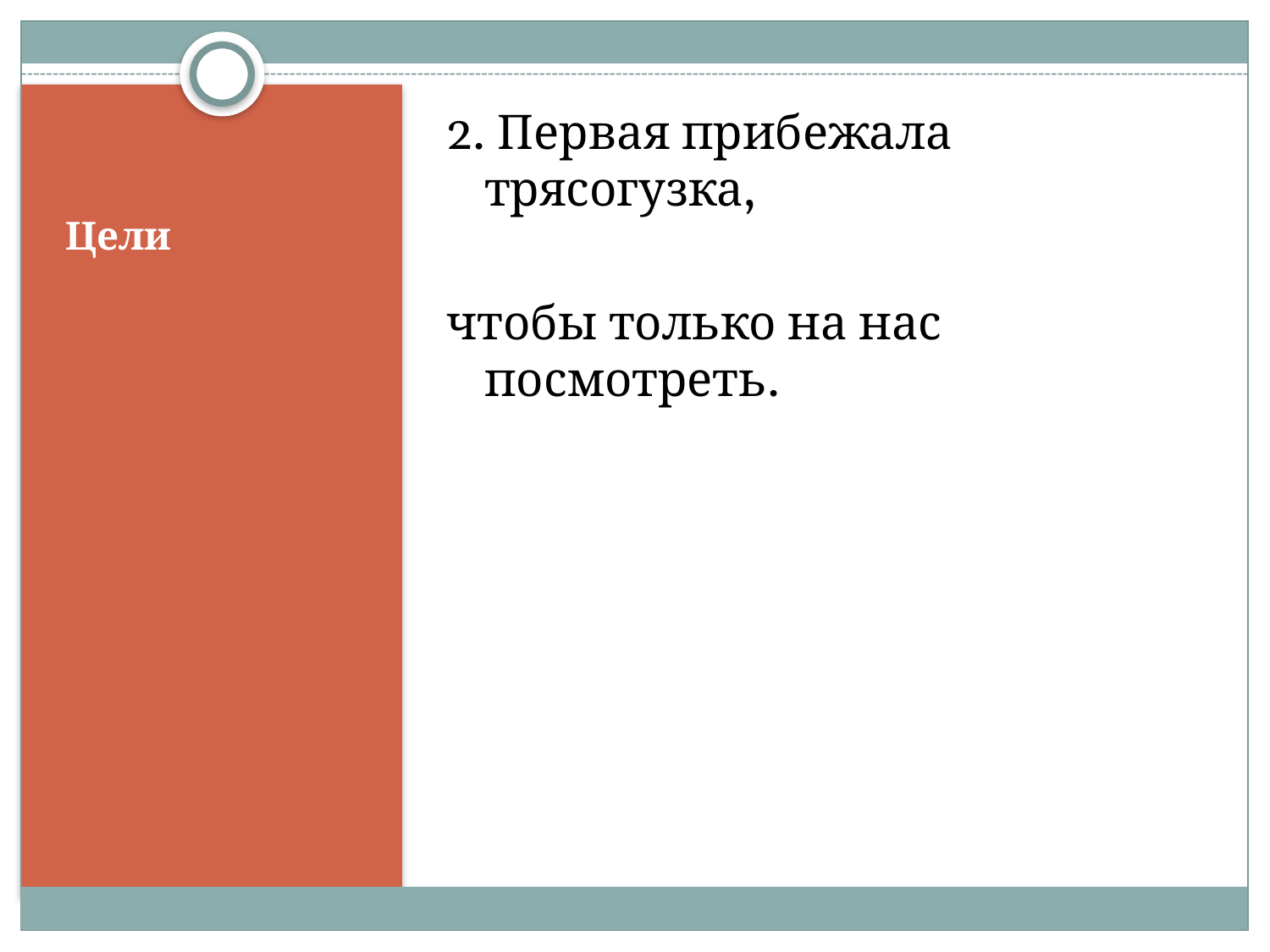

2. Первая прибежала трясогузка,

чтобы только на нас посмотреть.
# Цели